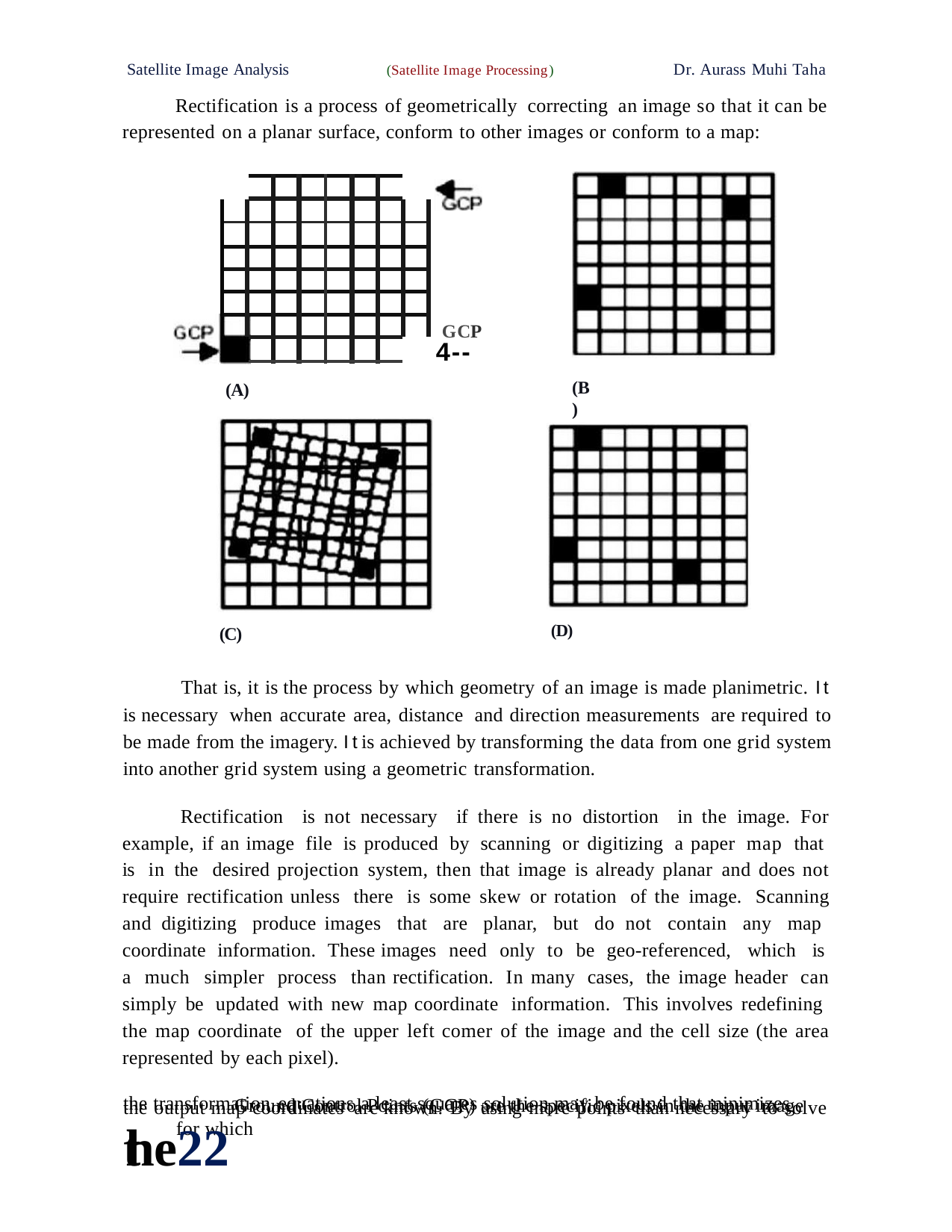

Satellite Image Analysis	(Satellite Image Processing)	Dr. Aurass Muhi Taha

Rectification is a process of geometrically  correcting  an image so that it can be represented on a planar surface, conform to other images or conform to a map:

GCP
4--

(B)
(A)

(D)
(C)
That is, it is the process by which geometry of an image is made planimetric. It is necessary  when accurate area, distance  and direction measurements  are required to be made from the imagery. Itis achieved by transforming the data from one grid system into another grid system using a geometric transformation.

Rectification  is not necessary  if there is no distortion  in the image. For example, if an image  file  is produced  by  scanning  or digitizing  a paper  map  that  is  in the  desired projection system, then that image is already planar and does not require rectification unless  there  is some skew or rotation  of the image.  Scanning and digitizing  produce images  that  are  planar,  but  do not  contain  any  map  coordinate  information.  These images  need  only  to  be  geo-referenced,   which   is  a  much  simpler  process  than rectification.  In many  cases,  the image header  can simply be  updated with new map coordinate  information.  This involves redefining  the map coordinate  of the upper left comer of the image and the cell size (the area represented by each pixel).

Ground Control Points (GCP) are the specific pixels in the input image for which
the transformation equations a least squares solution may be found that minimizes the22
the output map coordinates  are known. By using more points  than necessary  to solve